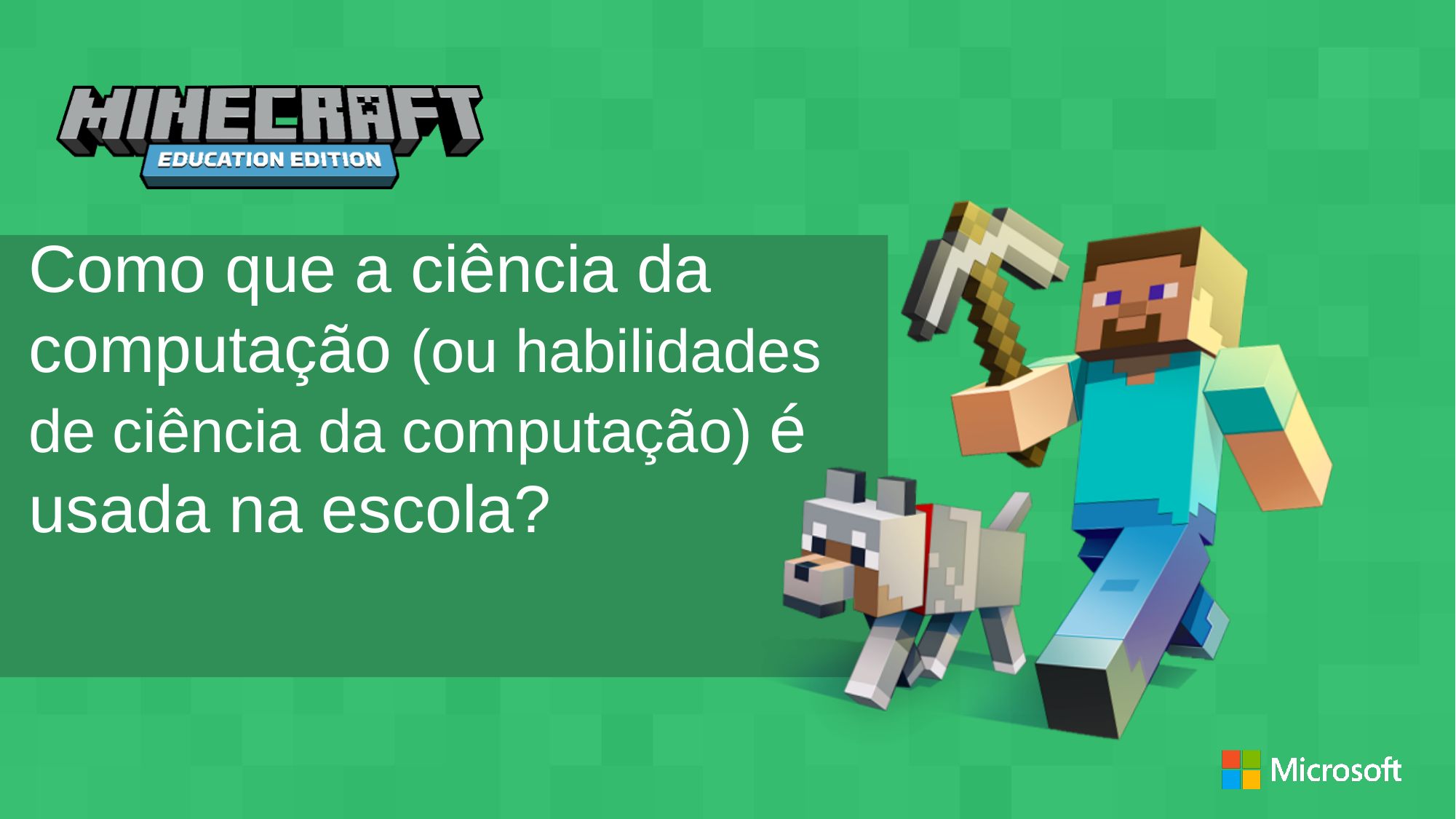

Como que a ciência da computação (ou habilidades de ciência da computação) é usada na escola?